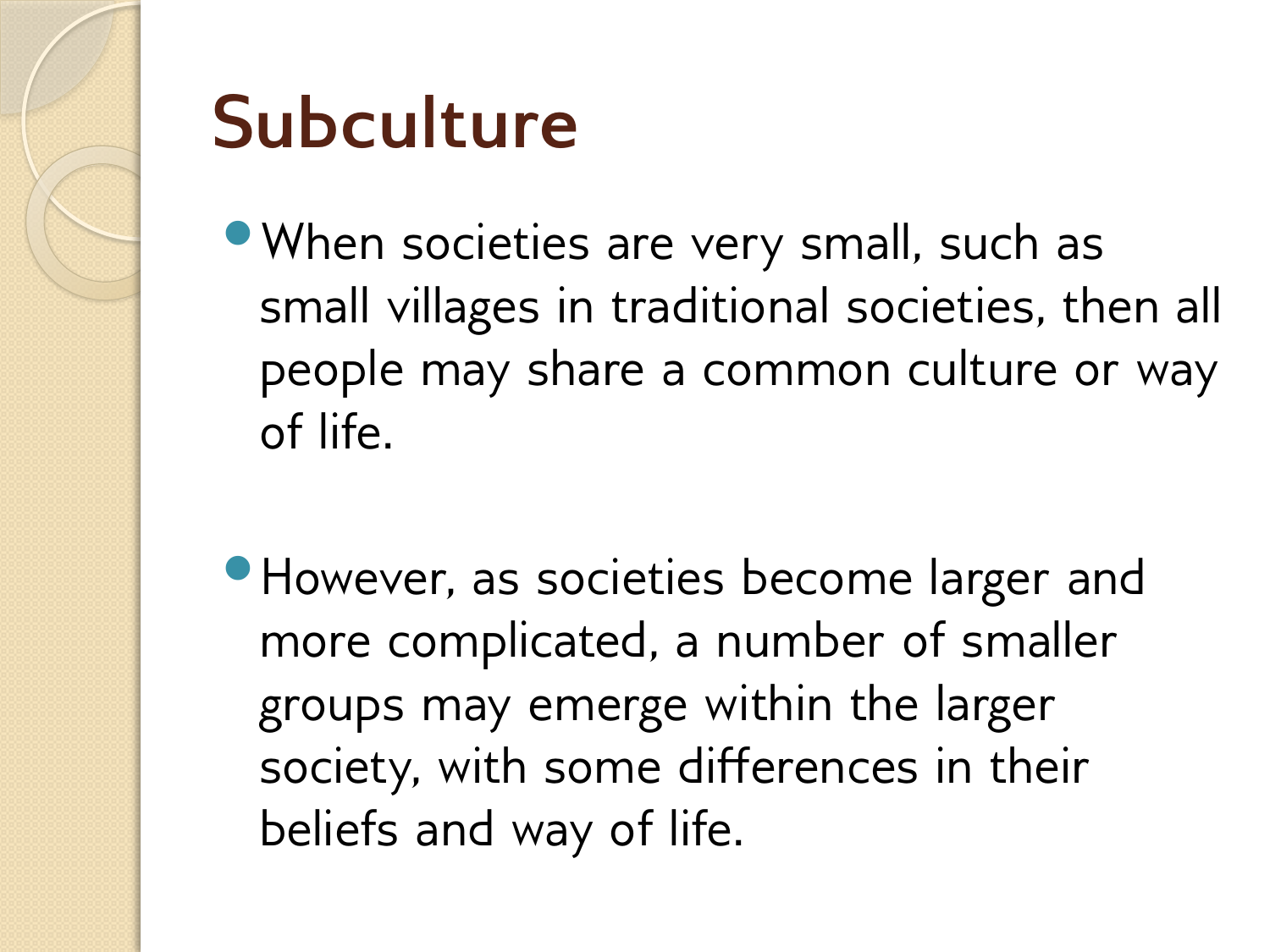

# Subculture
When societies are very small, such as small villages in traditional societies, then all people may share a common culture or way of life.

However, as societies become larger and more complicated, a number of smaller groups may emerge within the larger society, with some differences in their beliefs and way of life.